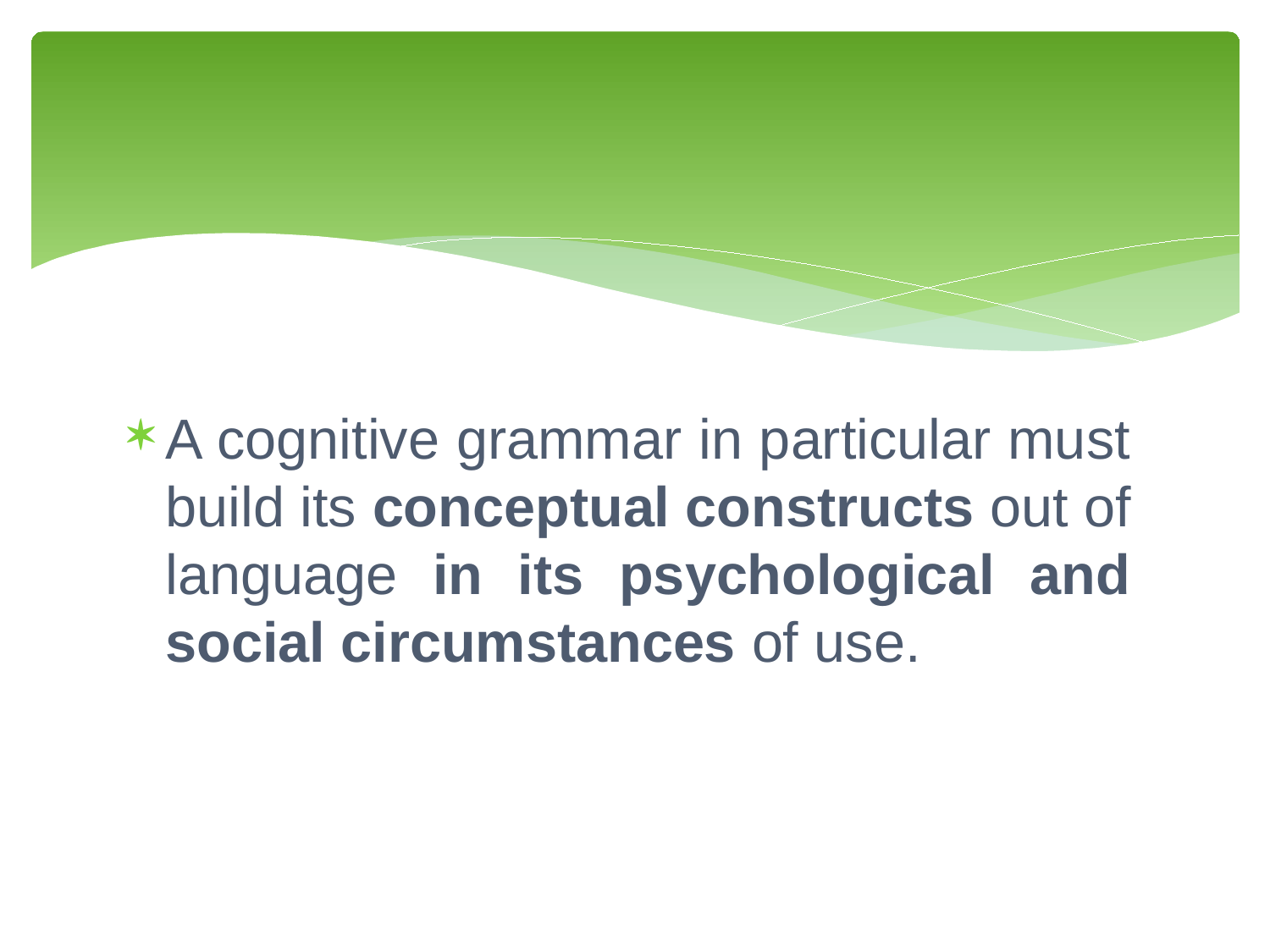

A cognitive grammar in particular must build its conceptual constructs out of language in its psychological and social circumstances of use.